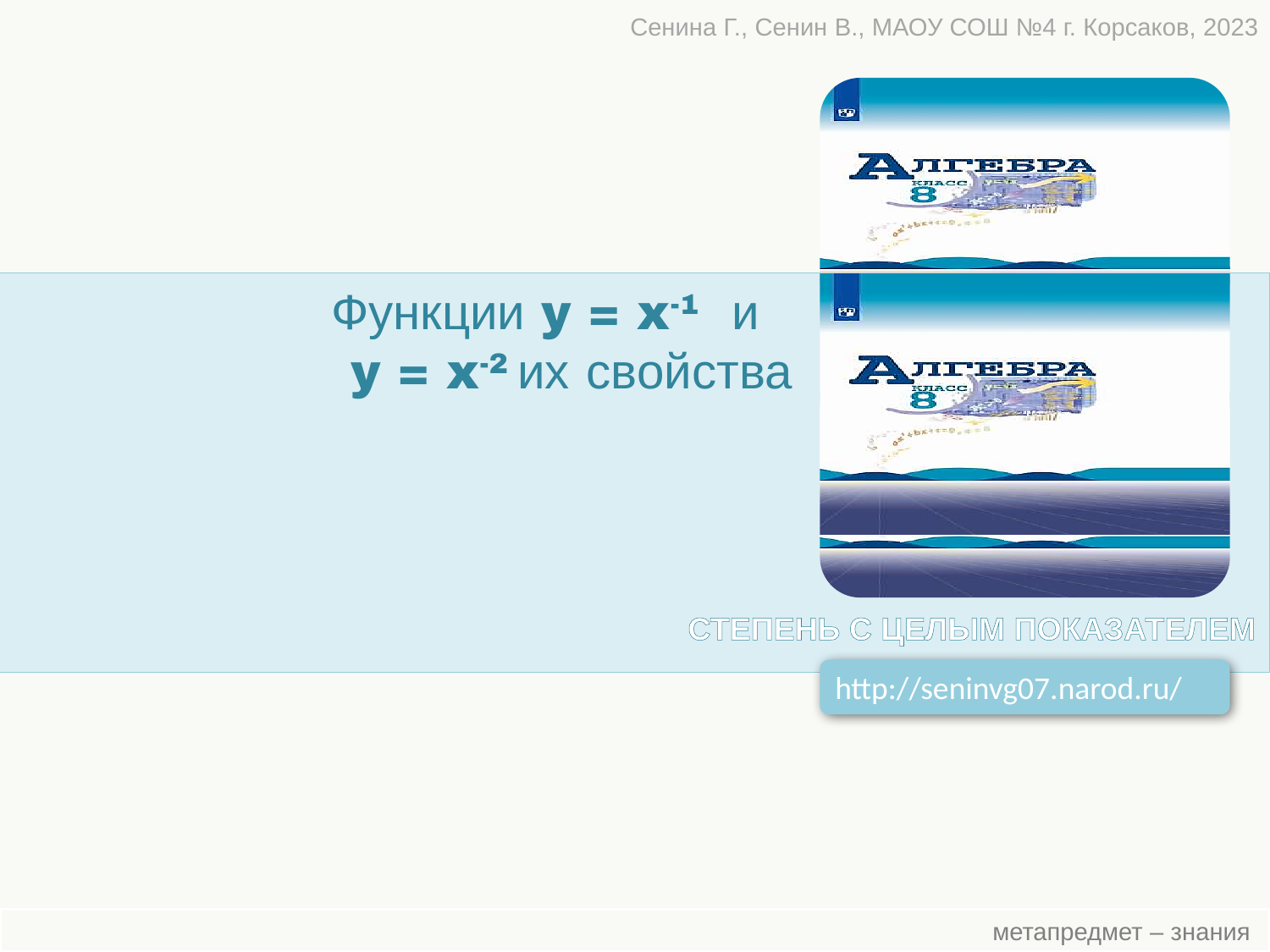

Сенина Г., Сенин В., МАОУ СОШ №4 г. Корсаков, 2023

Функции y = x-1  и
y = x-2 их свойства
СТЕПЕНЬ С ЦЕЛЫМ ПОКАЗАТЕЛЕМ
http://seninvg07.narod.ru/
  метапредмет – знания